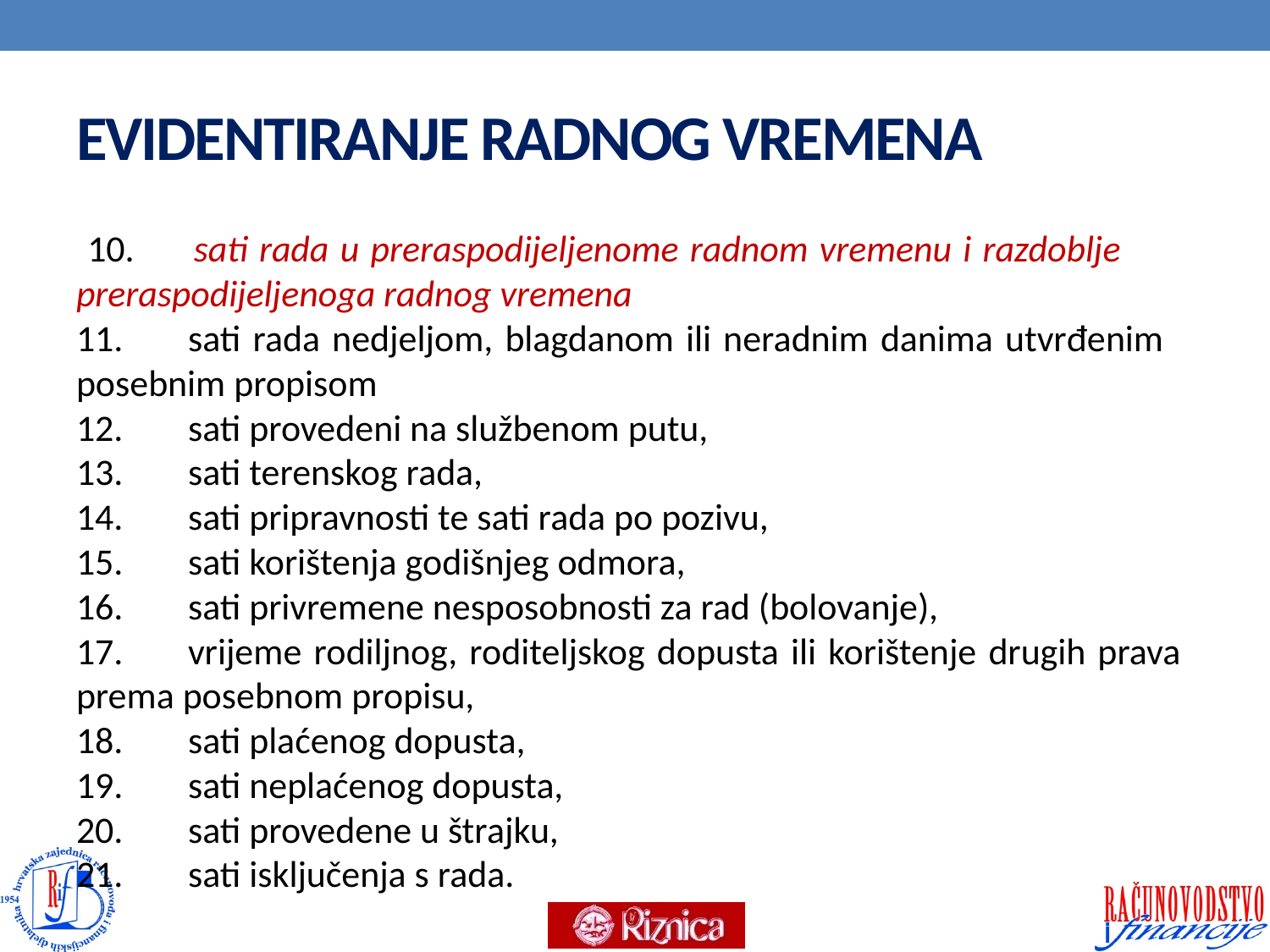

# EVIDENTIRANJE RADNOG VREMENA
 10. 	sati rada u preraspodijeljenome radnom vremenu i razdoblje 	preraspodijeljenoga radnog vremena
11.	sati rada nedjeljom, blagdanom ili neradnim danima utvrđenim 	posebnim propisom
12.	sati provedeni na službenom putu,
13.	sati terenskog rada,
14.	sati pripravnosti te sati rada po pozivu,
15.	sati korištenja godišnjeg odmora,
16.	sati privremene nesposobnosti za rad (bolovanje),
17.	vrijeme rodiljnog, roditeljskog dopusta ili korištenje drugih prava 	prema posebnom propisu,
18.	sati plaćenog dopusta,
19.	sati neplaćenog dopusta,
20.	sati provedene u štrajku,
21.	sati isključenja s rada.